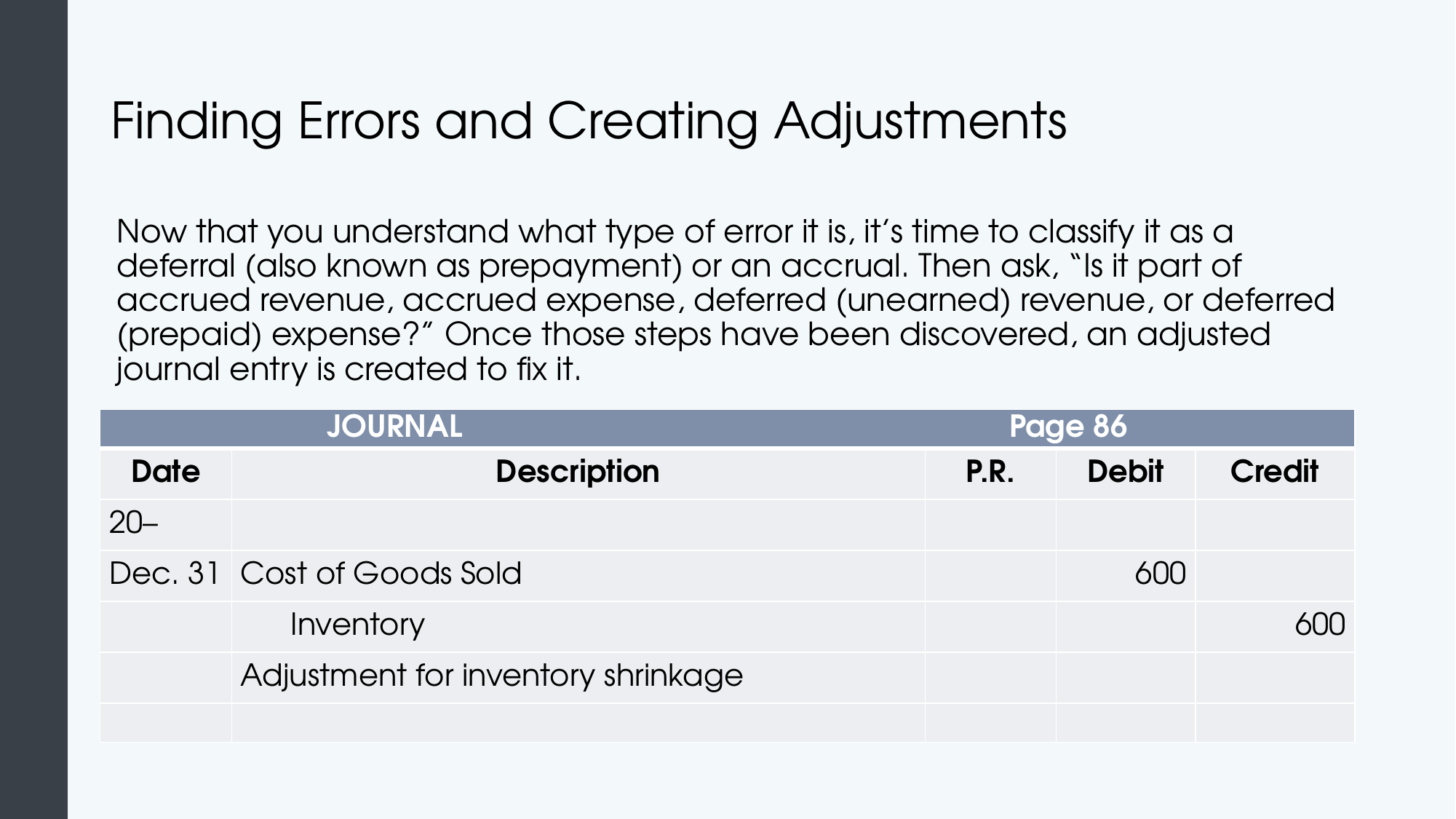

# Finding Errors and Creating Adjustments
Now that you understand what type of error it is, it’s time to classify it as a deferral (also known as prepayment) or an accrual. Then ask, “Is it part of accrued revenue, accrued expense, deferred (unearned) revenue, or deferred (prepaid) expense?” Once those steps have been discovered, an adjusted journal entry is created to fix it.
| JOURNAL Page 86 |  |  |  |  |
| --- | --- | --- | --- | --- |
| Date | Description | P.R. | Debit | Credit |
| 20– |  |  |  |  |
| Dec. 31 | Cost of Goods Sold |  | 600 |  |
|  | Inventory |  |  | 600 |
|  | Adjustment for inventory shrinkage |  |  |  |
|  |  |  |  |  |